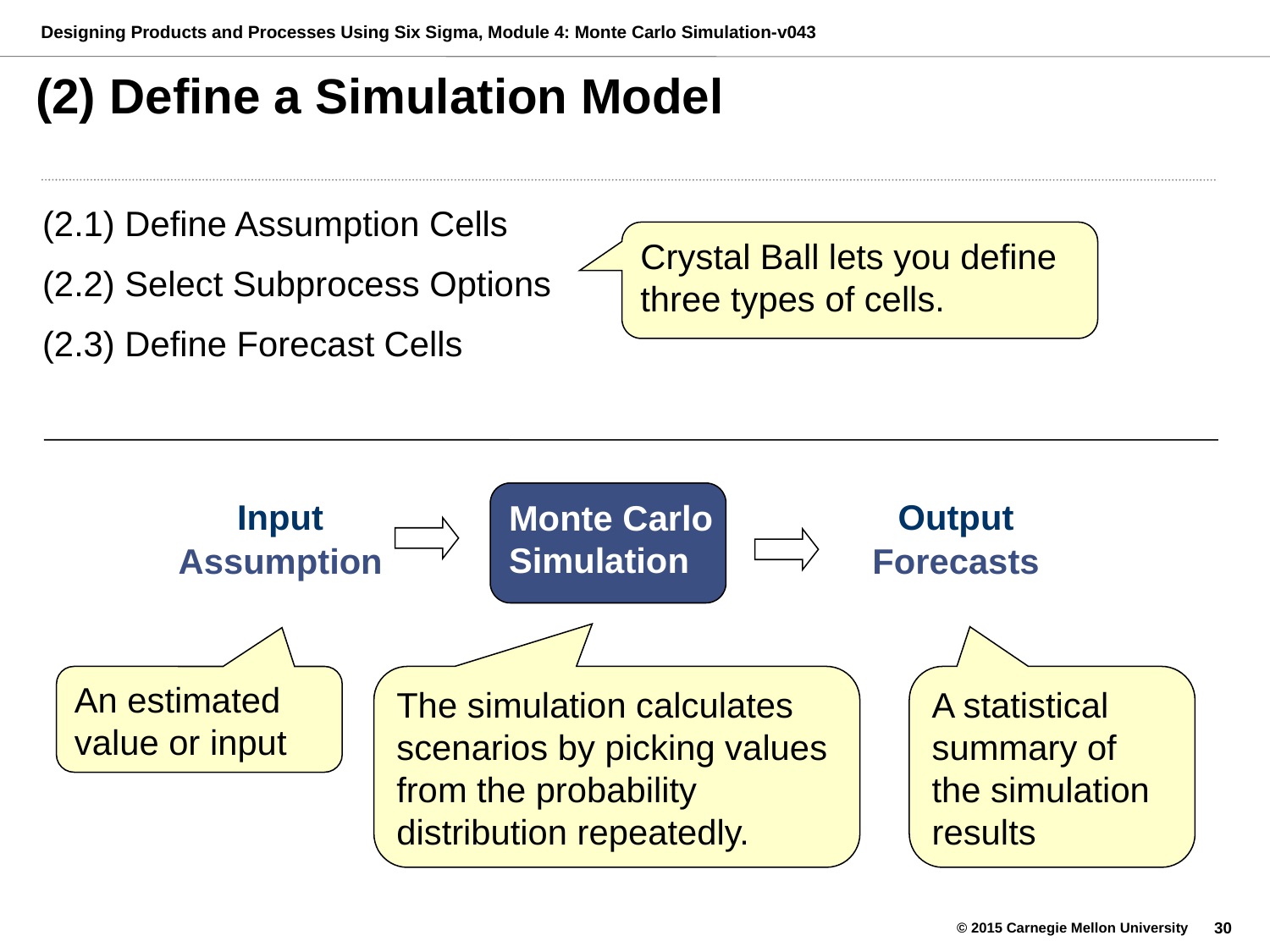

# (2) Define a Simulation Model
(2.1) Define Assumption Cells
(2.2) Select Subprocess Options
(2.3) Define Forecast Cells

Crystal Ball lets you define three types of cells.

Monte Carlo
Simulation
Input
Assumption
Output
Forecasts

An estimated value or input
The simulation calculates scenarios by picking values from the probability distribution repeatedly.
A statistical summary of the simulation results